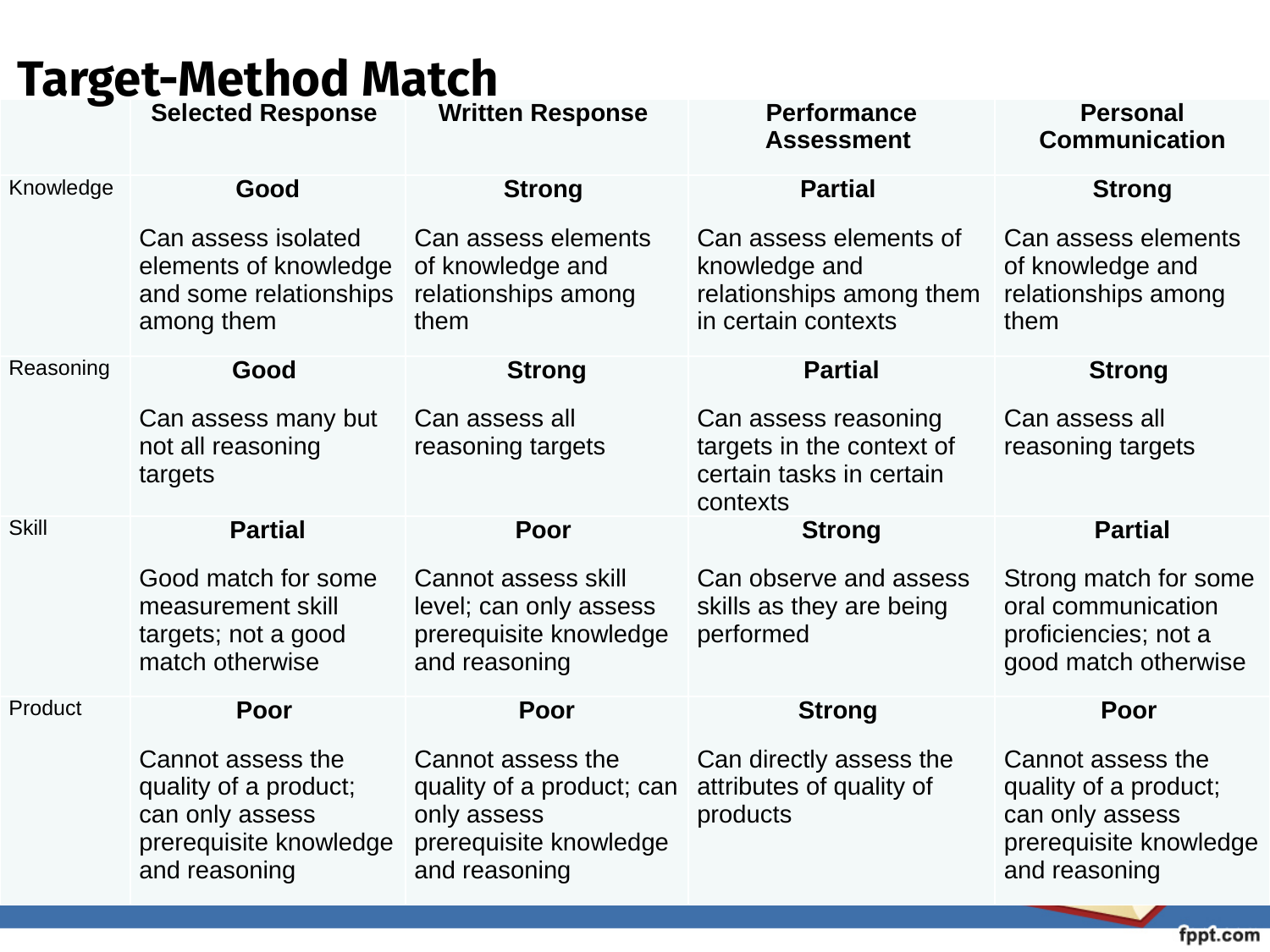

Target-Method Match

|  | Selected Response | Written Response | Performance Assessment | Personal Communication |
| --- | --- | --- | --- | --- |
| Knowledge | Good Can assess isolated elements of knowledge and some relationships among them | Strong Can assess elements of knowledge and relationships among them | Partial Can assess elements of knowledge and relationships among them in certain contexts | Strong Can assess elements of knowledge and relationships among them |
| Reasoning | Good Can assess many but not all reasoning targets | Strong Can assess all reasoning targets | Partial Can assess reasoning targets in the context of certain tasks in certain contexts | Strong Can assess all reasoning targets |
| Skill | Partial Good match for some measurement skill targets; not a good match otherwise | Poor Cannot assess skill level; can only assess prerequisite knowledge and reasoning | Strong Can observe and assess skills as they are being performed | Partial Strong match for some oral communication proficiencies; not a good match otherwise |
| Product | Poor Cannot assess the quality of a product; can only assess prerequisite knowledge and reasoning | Poor Cannot assess the quality of a product; can only assess prerequisite knowledge and reasoning | Strong Can directly assess the attributes of quality of products | Poor Cannot assess the quality of a product; can only assess prerequisite knowledge and reasoning |